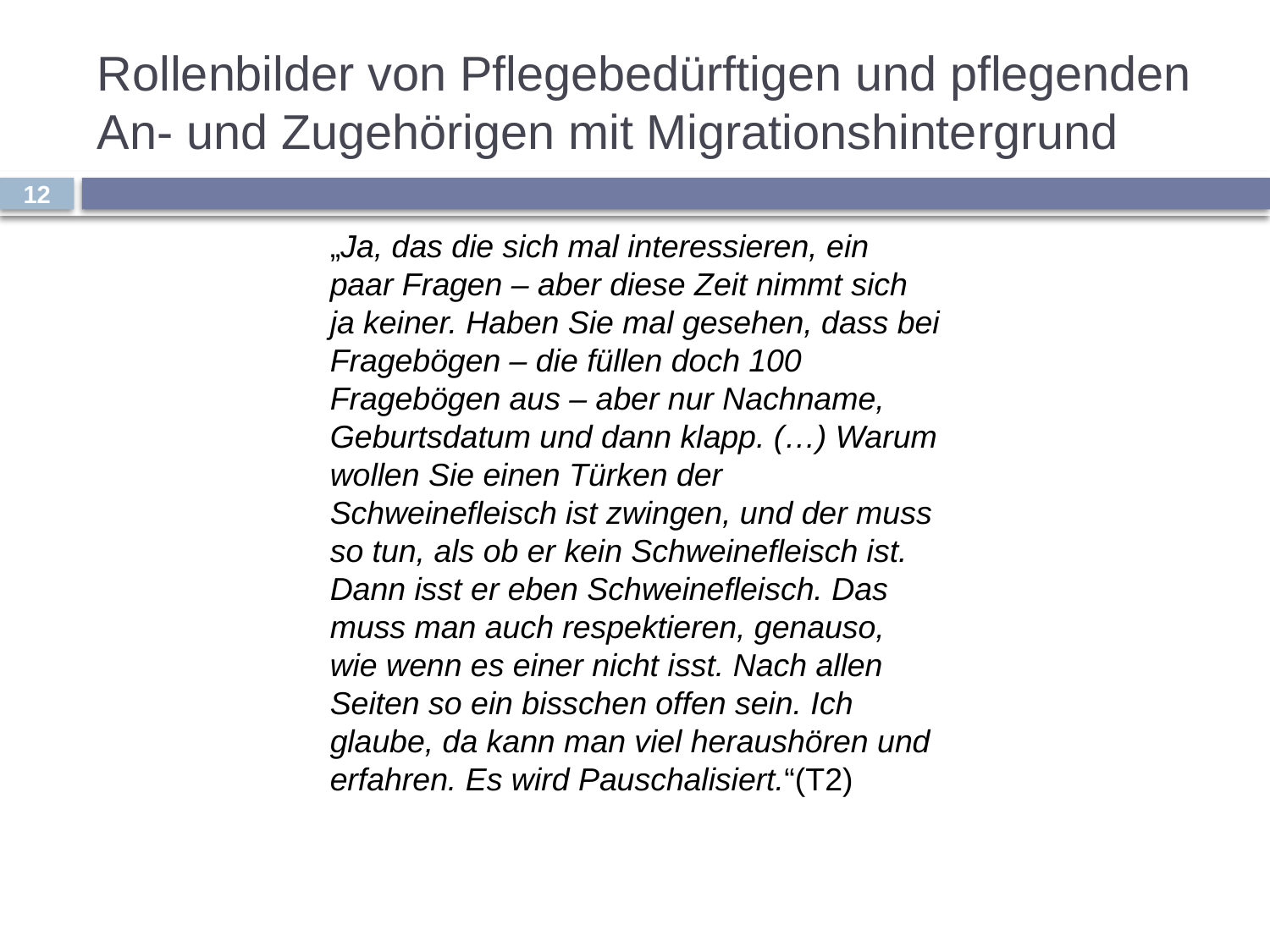

# Rollenbilder von Pflegebedürftigen und pflegenden An- und Zugehörigen mit Migrationshintergrund
12
„Ja, das die sich mal interessieren, ein paar Fragen – aber diese Zeit nimmt sich ja keiner. Haben Sie mal gesehen, dass bei Fragebögen – die füllen doch 100 Fragebögen aus – aber nur Nachname, Geburtsdatum und dann klapp. (…) Warum wollen Sie einen Türken der Schweinefleisch ist zwingen, und der muss so tun, als ob er kein Schweinefleisch ist. Dann isst er eben Schweinefleisch. Das muss man auch respektieren, genauso, wie wenn es einer nicht isst. Nach allen Seiten so ein bisschen offen sein. Ich glaube, da kann man viel heraushören und erfahren. Es wird Pauschalisiert.“(T2)